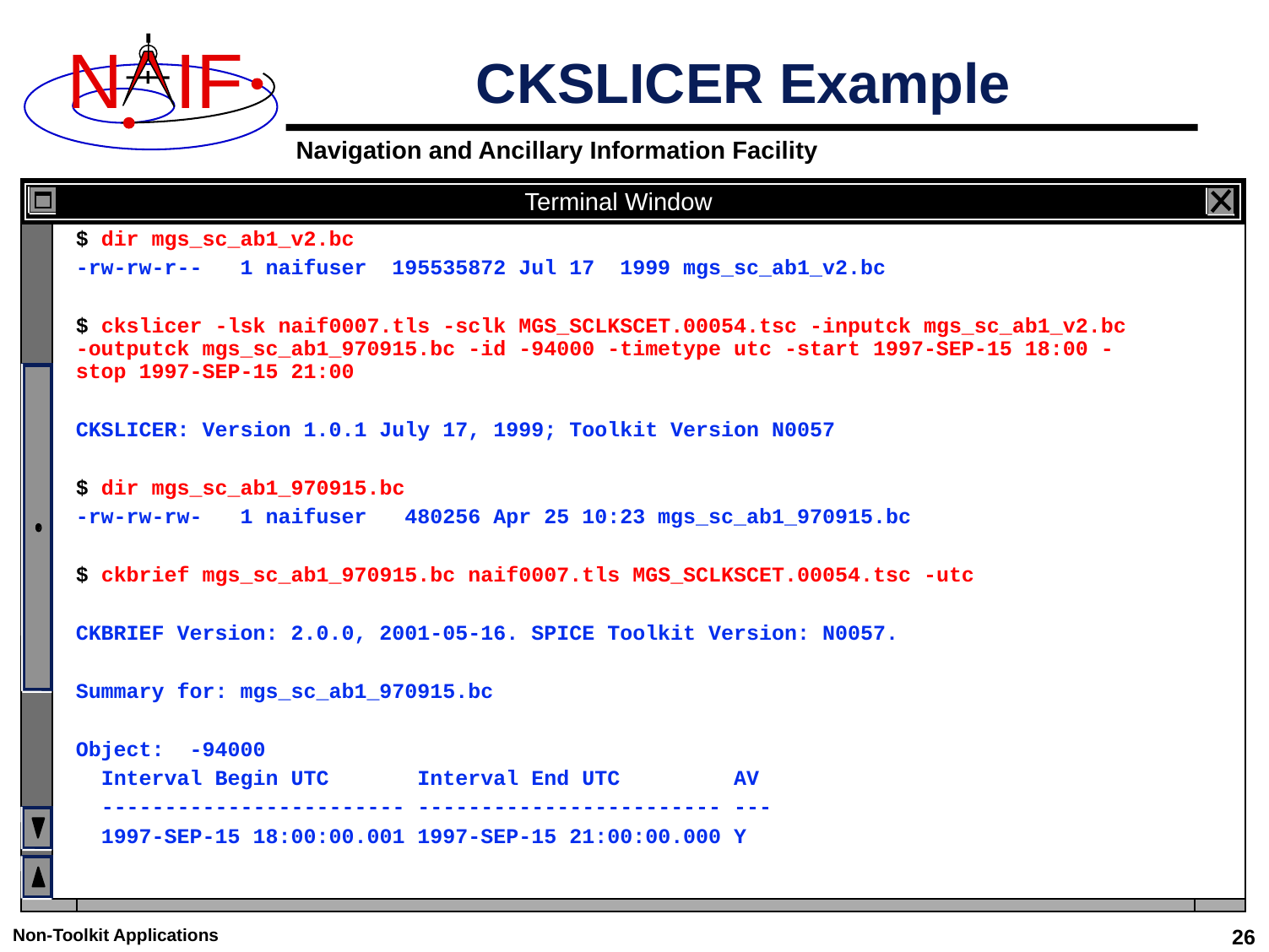

# CKSLICER Example

Terminal Window

$ dir mgs_sc_ab1_v2.bc
-rw-rw-r--   1 naifuser  195535872 Jul 17  1999 mgs_sc_ab1_v2.bc

$ ckslicer -lsk naif0007.tls -sclk MGS_SCLKSCET.00054.tsc -inputck mgs_sc_ab1_v2.bc -outputck mgs_sc_ab1_970915.bc -id -94000 -timetype utc -start 1997-SEP-15 18:00 -stop 1997-SEP-15 21:00

CKSLICER: Version 1.0.1 July 17, 1999; Toolkit Version N0057

$ dir mgs_sc_ab1_970915.bc
-rw-rw-rw-   1 naifuser   480256 Apr 25 10:23 mgs_sc_ab1_970915.bc

$ ckbrief mgs_sc_ab1_970915.bc naif0007.tls MGS_SCLKSCET.00054.tsc -utc

CKBRIEF Version: 2.0.0, 2001-05-16. SPICE Toolkit Version: N0057.

Summary for: mgs_sc_ab1_970915.bc

Object:  -94000
  Interval Begin UTC       Interval End UTC         AV
  ------------------------ ------------------------ ---
  1997-SEP-15 18:00:00.001 1997-SEP-15 21:00:00.000 Y
Non-Toolkit Applications
26